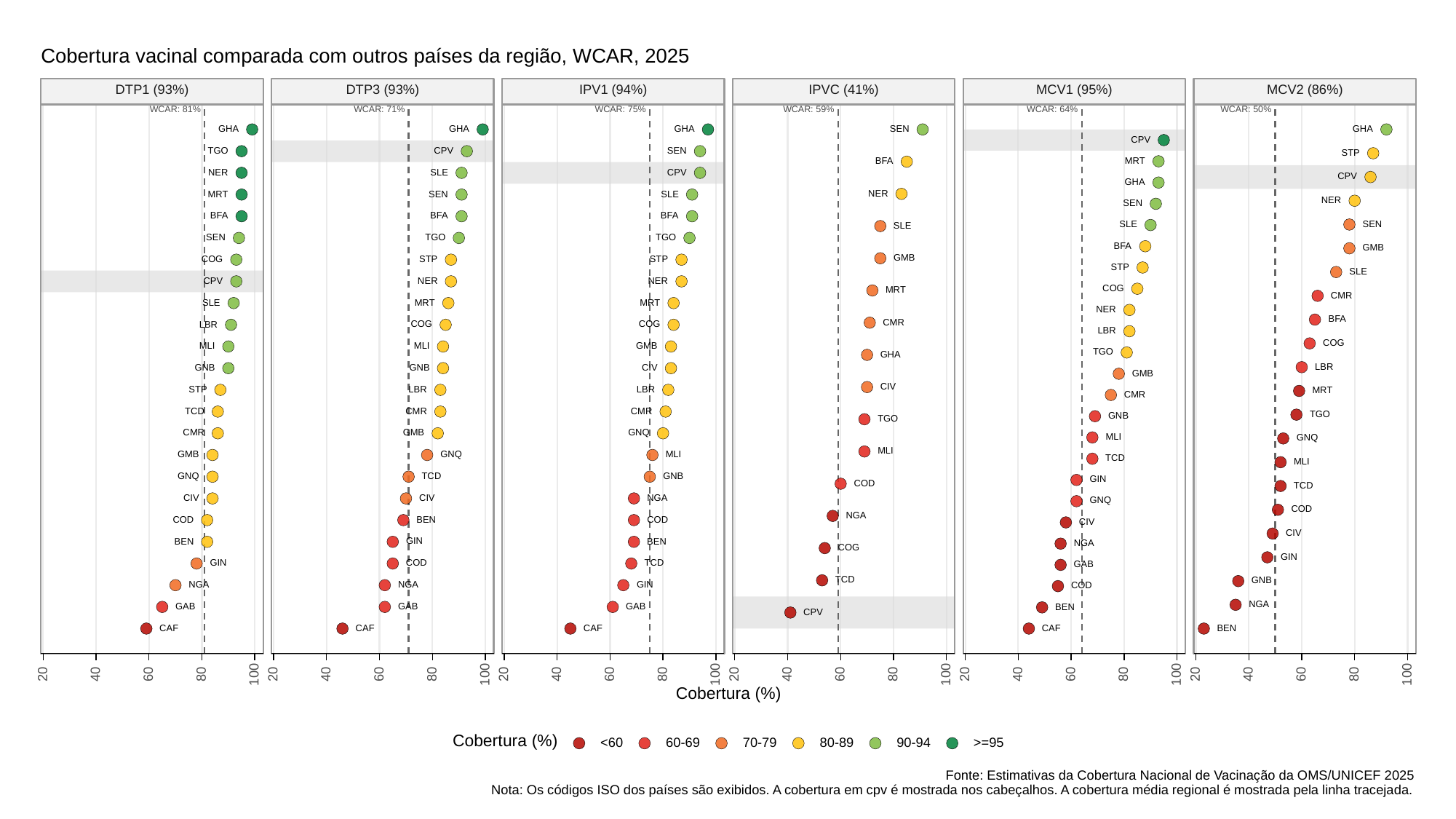

Cobertura vacinal comparada com outros países da região, WCAR, 2025

DTP1 (93%)
DTP3 (93%)
IPV1 (94%)
IPVC (41%)
MCV1 (95%)
MCV2 (86%)

WCAR: 81%
WCAR: 71%
WCAR: 75%
WCAR: 59%
WCAR: 64%
WCAR: 50%

GHA
GHA
GHA
SEN
GHA

CPV

TGO
CPV
SEN
STP

MRT
BFA

SLE
CPV
NER

CPV

GHA

NER
SEN
SLE
MRT

NER

SEN

BFA
BFA
BFA

SEN
SLE
SLE

TGO
TGO
SEN

BFA
GMB

GMB
COG
STP
STP

STP

SLE

CPV
NER
NER

COG
MRT

CMR

SLE
MRT
MRT

NER

BFA

CMR
COG
COG
LBR

LBR

COG

GMB
MLI
MLI

TGO

GHA

LBR
GNB
GNB
CIV

GMB

CIV

STP
LBR
LBR
MRT

CMR

TCD
CMR
CMR

TGO
GNB

TGO

GNQ
CMR
GMB

MLI
GNQ

MLI

GNQ
GMB
MLI

TCD

MLI

GNQ
TCD
GNB

GIN

COD

TCD

CIV
CIV
NGA

GNQ

COD

NGA

COD
COD

BEN
CIV

CIV

GIN
BEN
BEN
NGA

COG

GIN

COD
GIN
TCD
GAB

TCD
GNB

NGA
NGA
GIN
COD

NGA

GAB
GAB
GAB
BEN

CPV

CAF
CAF
CAF
CAF
BEN

20
40
60
80
100
20
40
60
80
100
20
40
60
80
100
20
40
60
80
100
20
40
60
80
100
20
40
60
80
100
Cobertura (%)
Cobertura (%)

<60
60-69
70-79
80-89
90-94
>=95
Fonte: Estimativas da Cobertura Nacional de Vacinação da OMS/UNICEF 2025
Nota: Os códigos ISO dos países são exibidos. A cobertura em cpv é mostrada nos cabeçalhos. A cobertura média regional é mostrada pela linha tracejada.